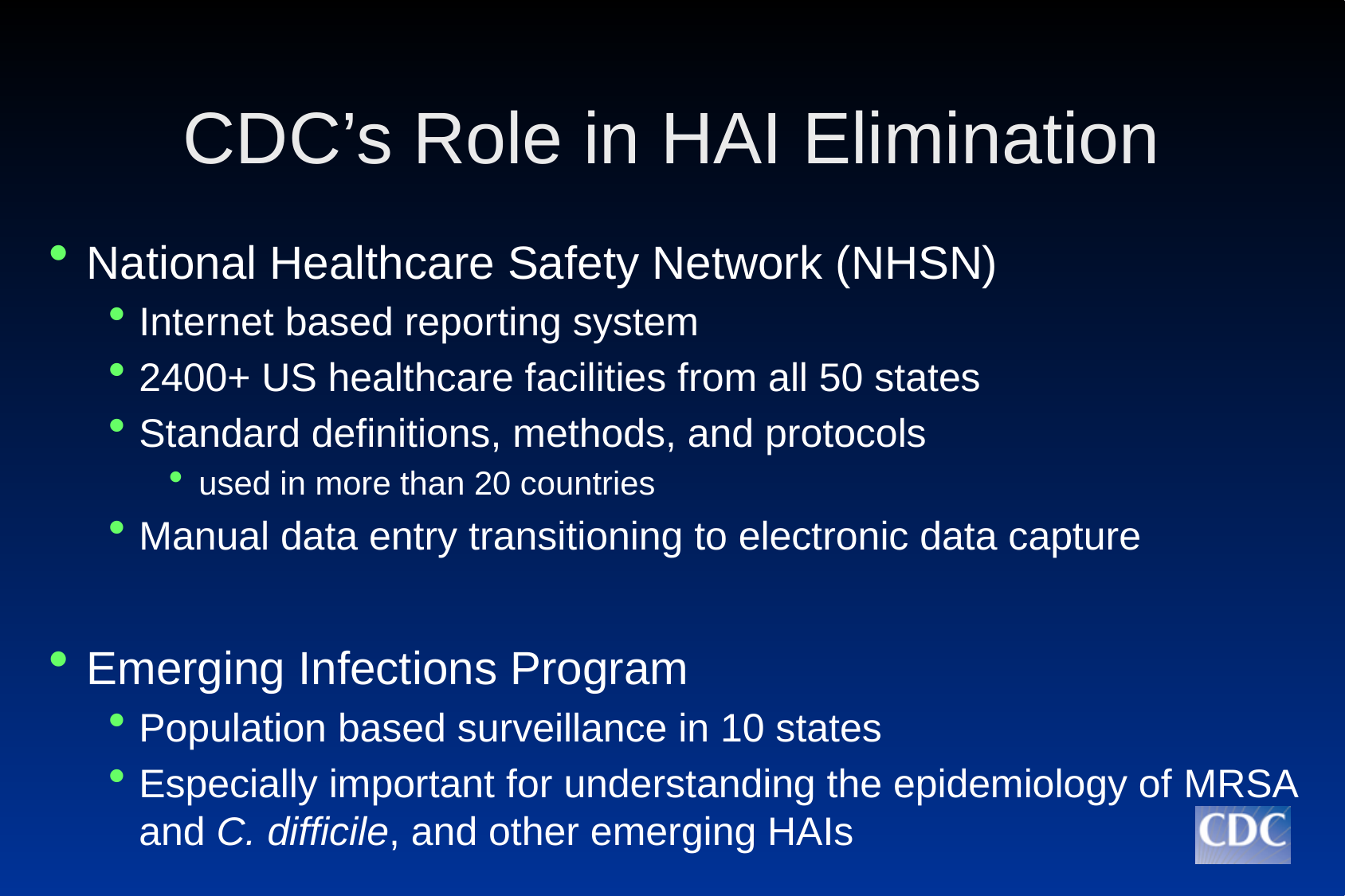

# CDC’s Role in HAI Elimination

National Healthcare Safety Network (NHSN)
Internet based reporting system
2400+ US healthcare facilities from all 50 states
Standard definitions, methods, and protocols
used in more than 20 countries
Manual data entry transitioning to electronic data capture

Emerging Infections Program
Population based surveillance in 10 states
Especially important for understanding the epidemiology of MRSA and C. difficile, and other emerging HAIs